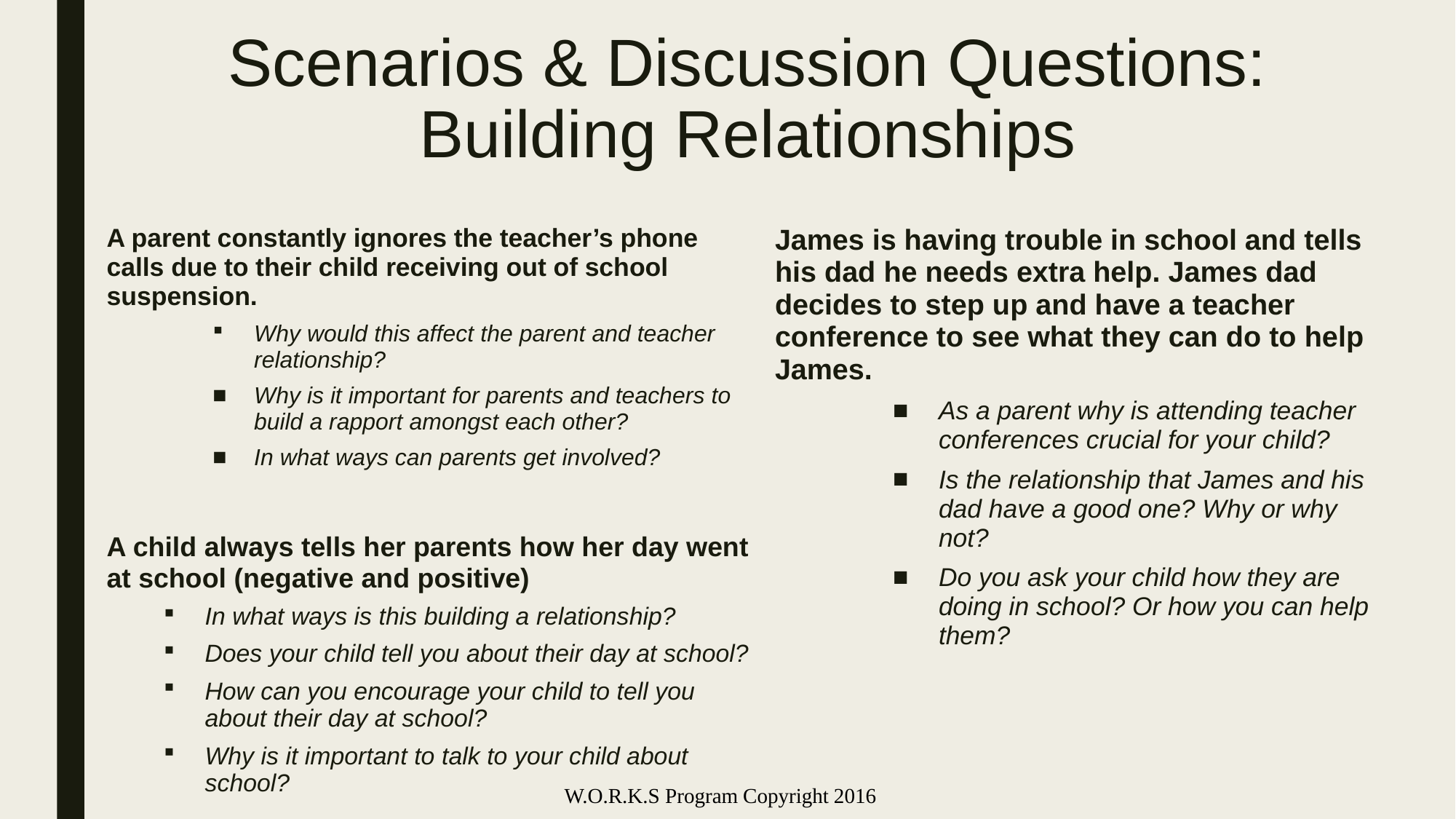

# Scenarios & Discussion Questions: Building Relationships
James is having trouble in school and tells his dad he needs extra help. James dad decides to step up and have a teacher conference to see what they can do to help James.
As a parent why is attending teacher conferences crucial for your child?
Is the relationship that James and his dad have a good one? Why or why not?
Do you ask your child how they are doing in school? Or how you can help them?

A parent constantly ignores the teacher’s phone calls due to their child receiving out of school suspension.
Why would this affect the parent and teacher relationship?
Why is it important for parents and teachers to build a rapport amongst each other?
In what ways can parents get involved?

A child always tells her parents how her day went at school (negative and positive)
In what ways is this building a relationship?
Does your child tell you about their day at school?
How can you encourage your child to tell you about their day at school?
Why is it important to talk to your child about school?

W.O.R.K.S Program Copyright 2016